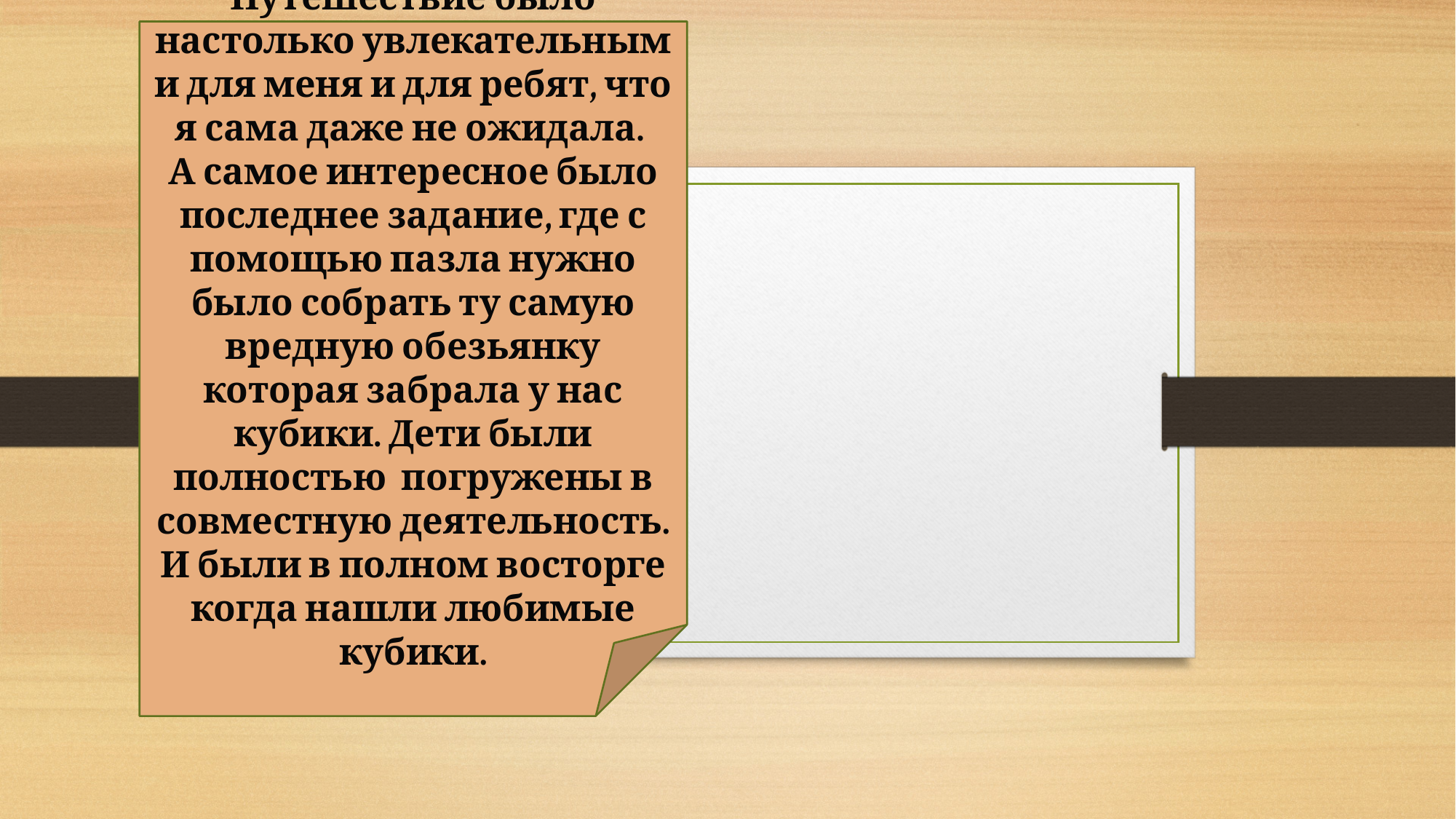

Путешествие было настолько увлекательным и для меня и для ребят, что я сама даже не ожидала.
А самое интересное было последнее задание, где с помощью пазла нужно было собрать ту самую вредную обезьянку которая забрала у нас кубики. Дети были полностью  погружены в совместную деятельность.
И были в полном восторге когда нашли любимые кубики.